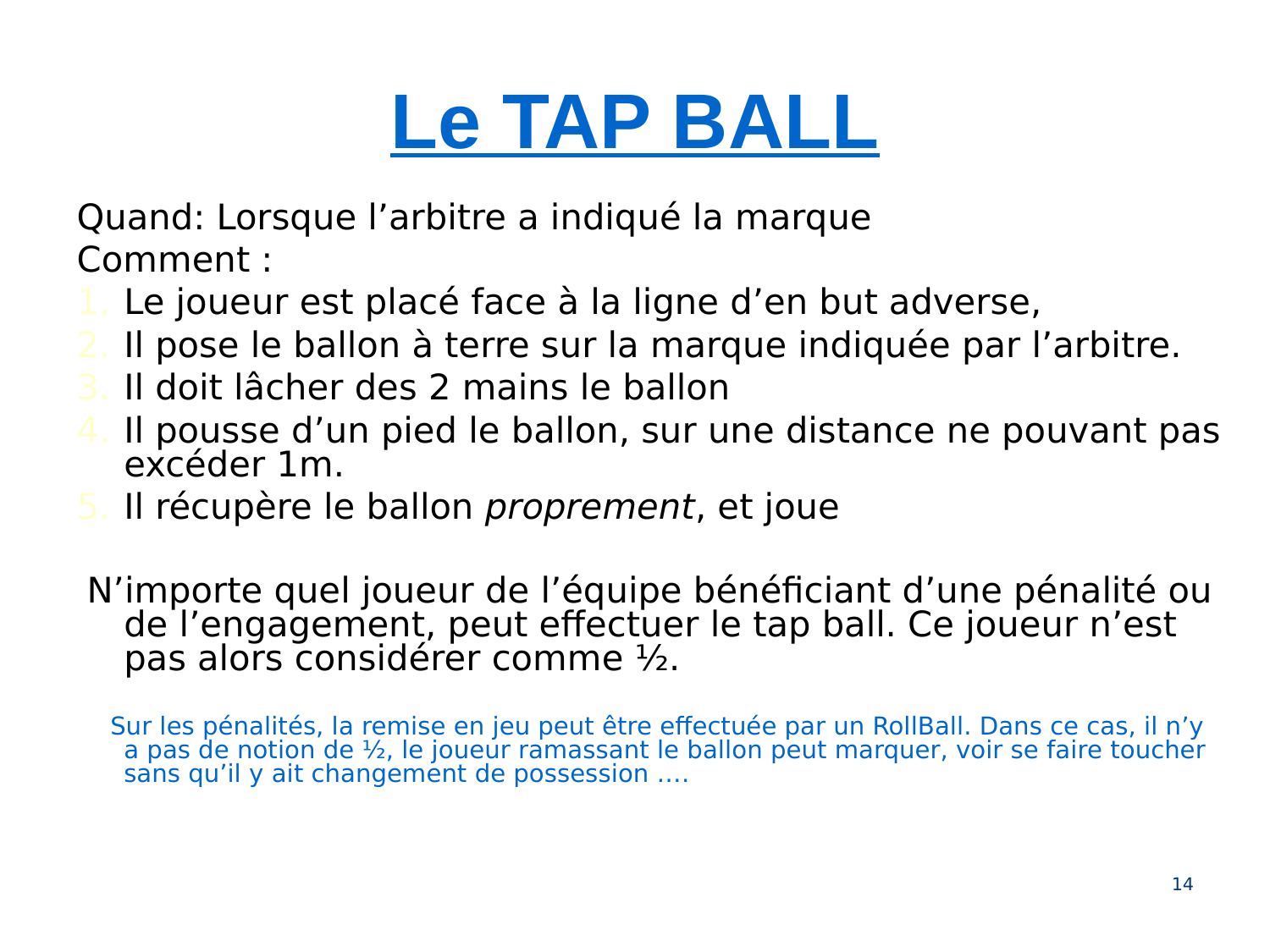

Le TAP BALL
Quand: Lorsque l’arbitre a indiqué la marque
Comment :
Le joueur est placé face à la ligne d’en but adverse,
Il pose le ballon à terre sur la marque indiquée par l’arbitre.
Il doit lâcher des 2 mains le ballon
Il pousse d’un pied le ballon, sur une distance ne pouvant pas excéder 1m.
Il récupère le ballon proprement, et joue

 N’importe quel joueur de l’équipe bénéficiant d’une pénalité ou de l’engagement, peut effectuer le tap ball. Ce joueur n’est pas alors considérer comme ½.

     Sur les pénalités, la remise en jeu peut être effectuée par un RollBall. Dans ce cas, il n’y a pas de notion de ½, le joueur ramassant le ballon peut marquer, voir se faire toucher sans qu’il y ait changement de possession ….
14